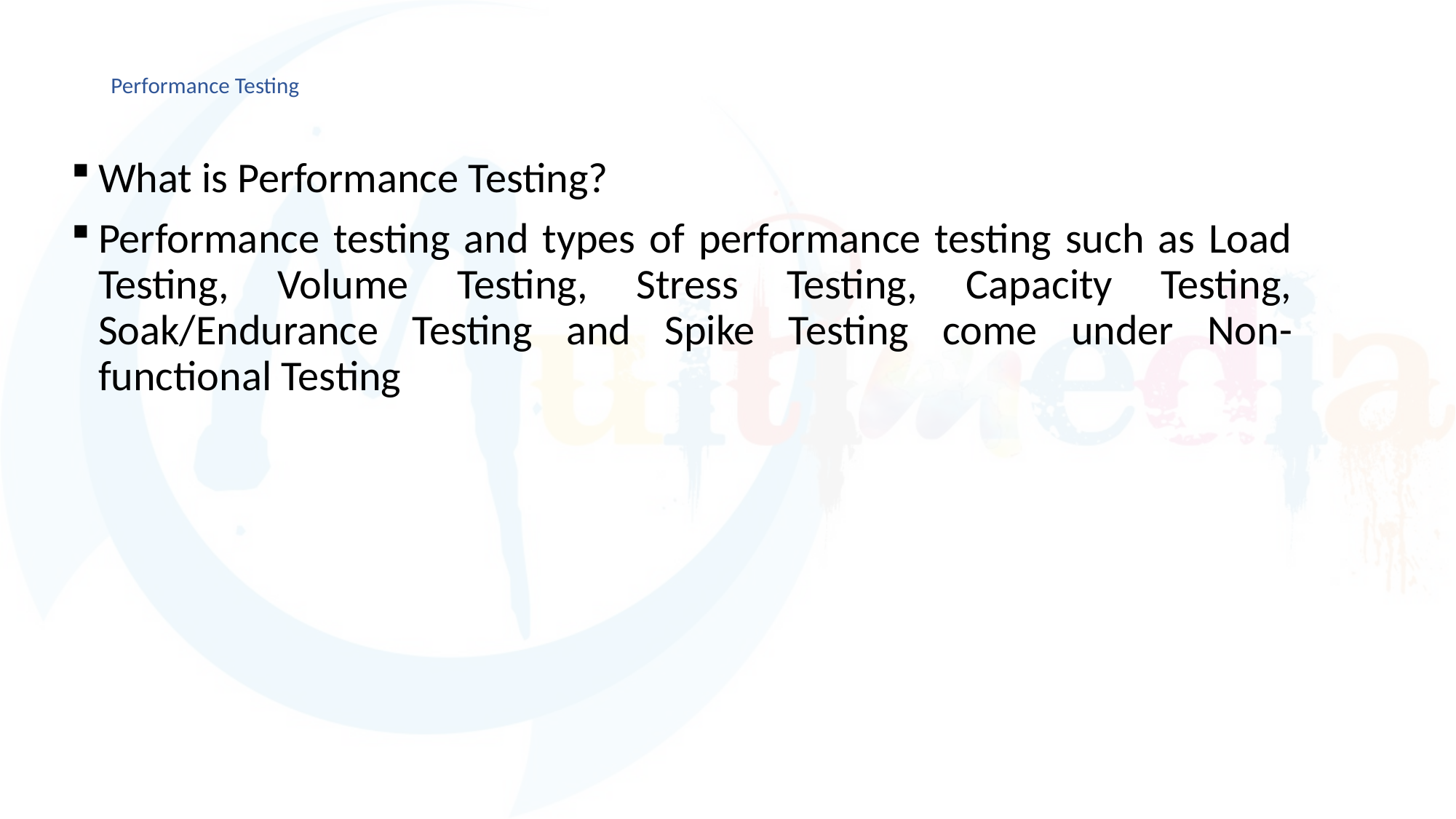

# Performance Testing
What is Performance Testing?
Performance testing and types of performance testing such as Load Testing, Volume Testing, Stress Testing, Capacity Testing, Soak/Endurance Testing and Spike Testing come under Non-functional Testing